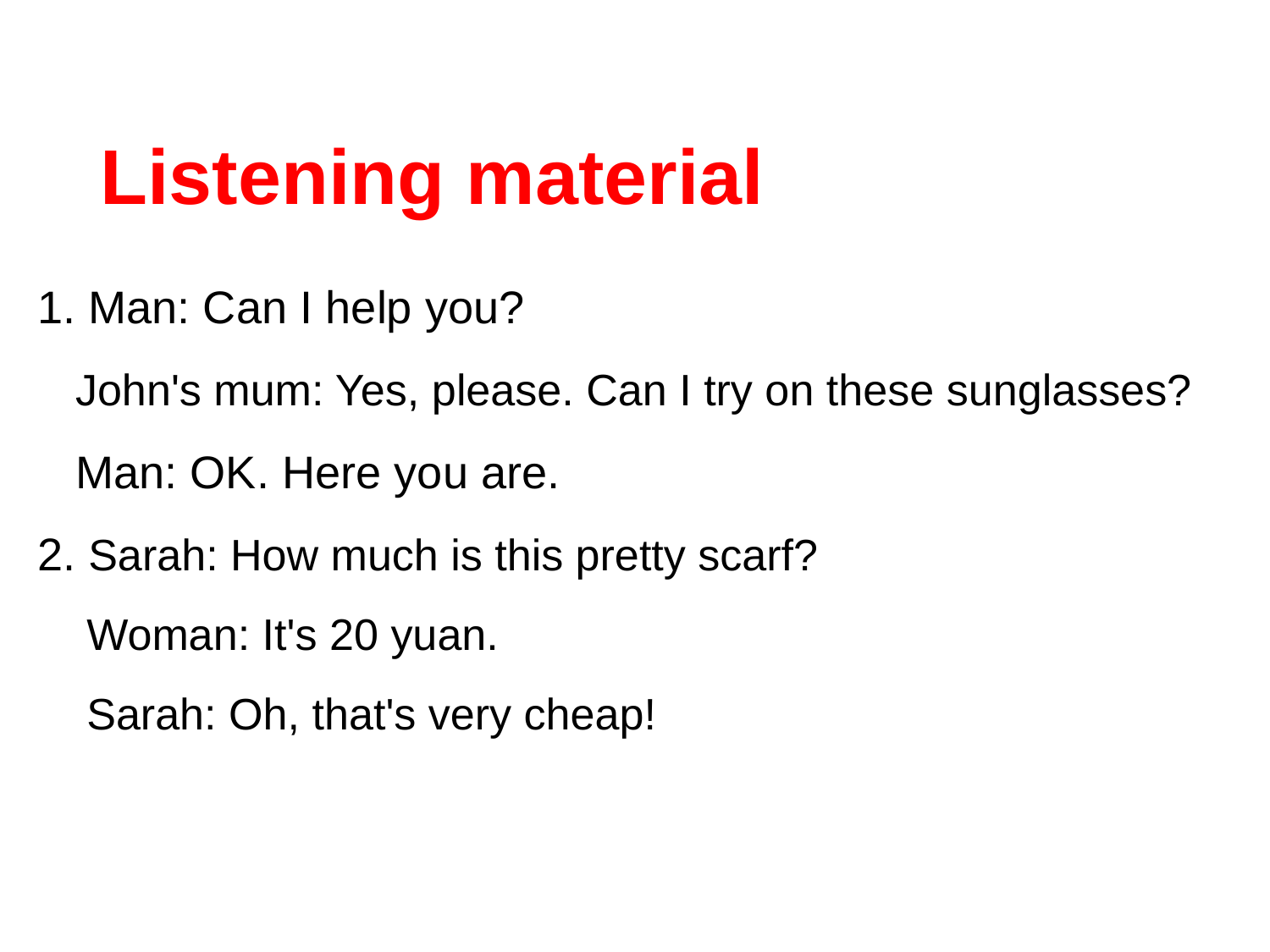

Listening material
1. Man: Can I help you?
   John's mum: Yes, please. Can I try on these sunglasses?
   Man: OK. Here you are.
2. Sarah: How much is this pretty scarf?
    Woman: It's 20 yuan.
    Sarah: Oh, that's very cheap!